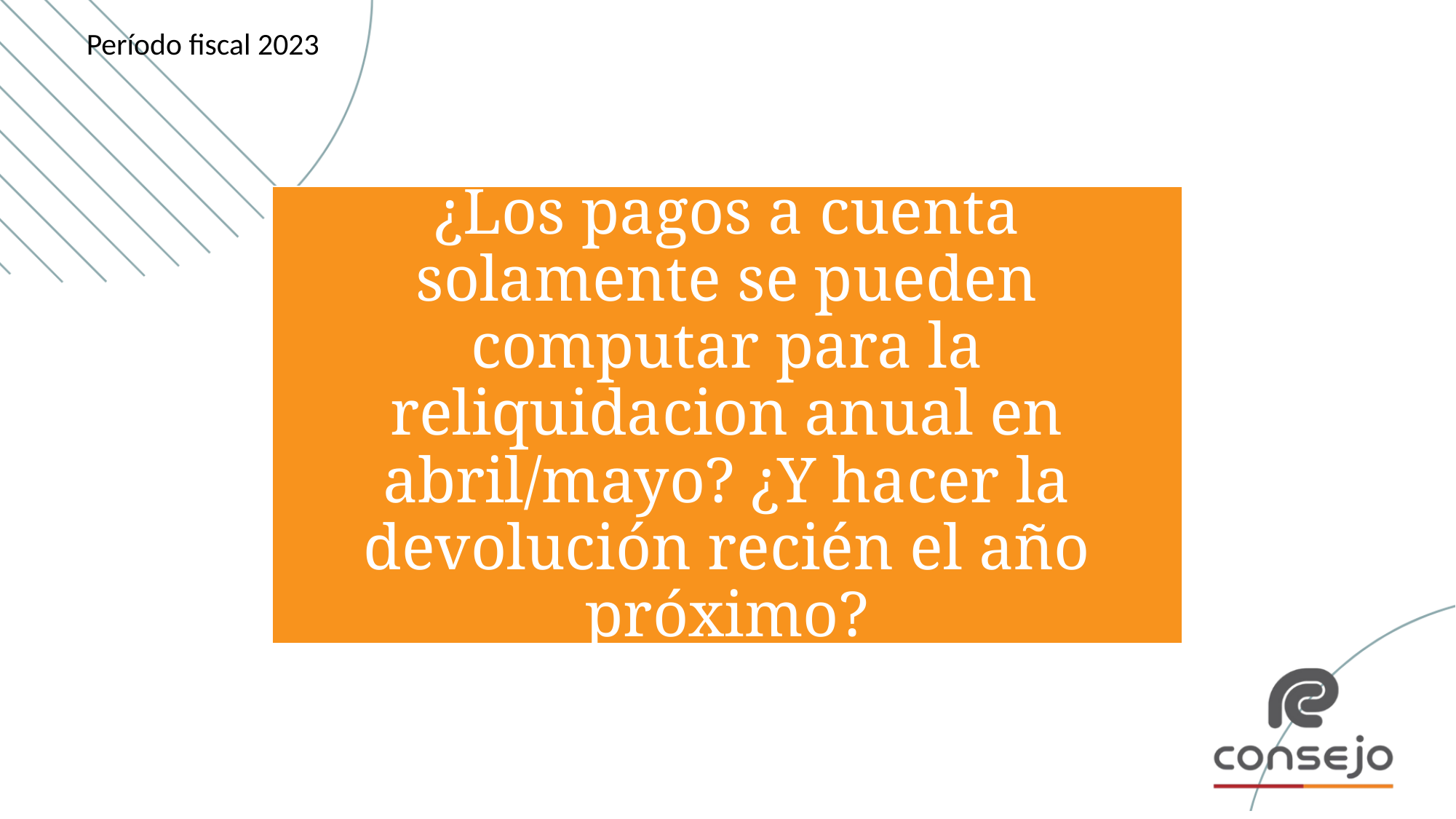

Período fiscal 2023
¿Los pagos a cuenta solamente se pueden computar para la reliquidacion anual en abril/mayo? ¿Y hacer la devolución recién el año próximo?